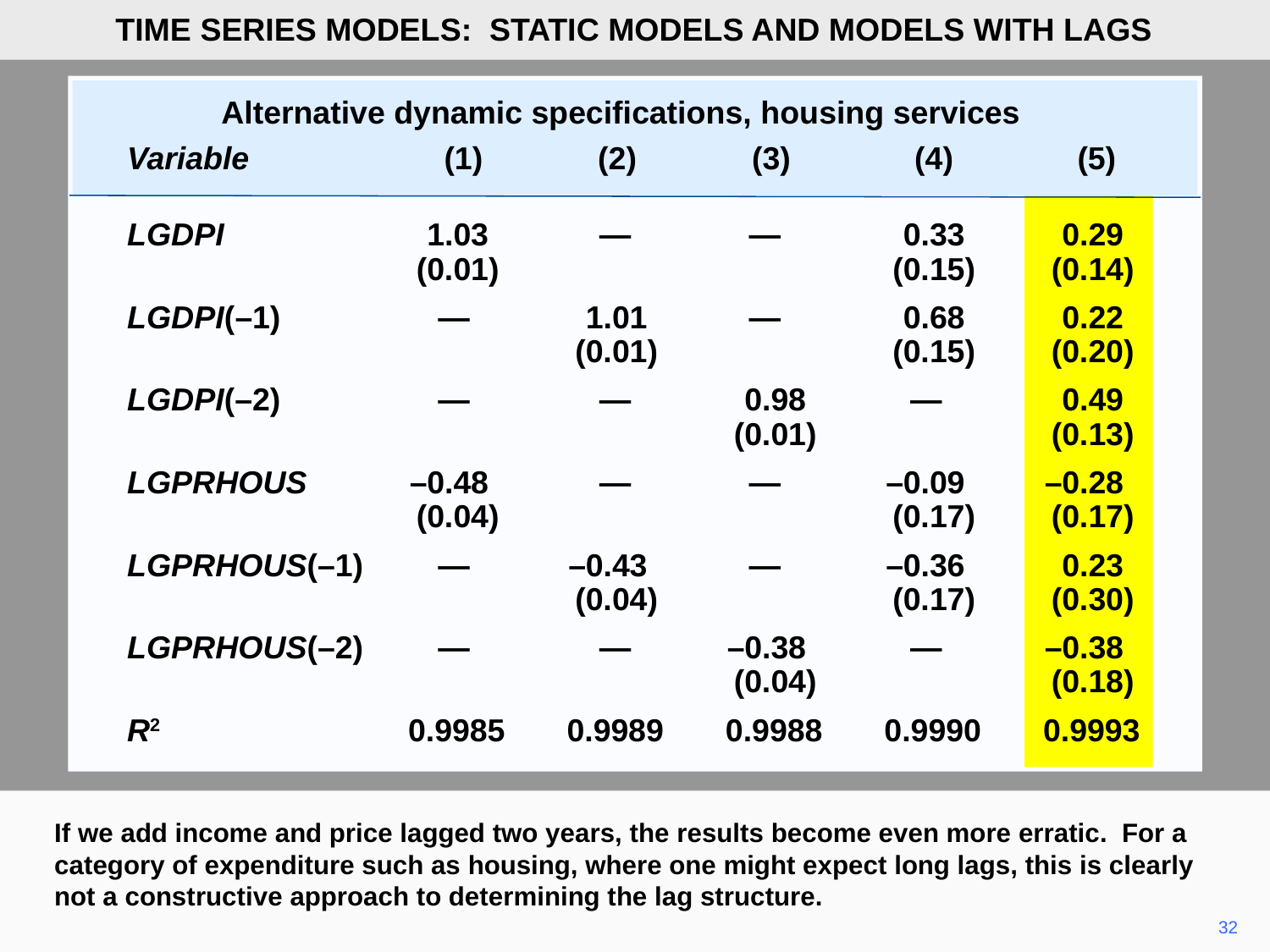

TIME SERIES MODELS:  STATIC MODELS AND MODELS WITH LAGS

Alternative dynamic specifications, housing services
	Variable                      (1)             (2)             (3)              (4)              (5)
	LGDPI	1.03	—	—	0.33	0.29
		(0.01)			(0.15)	(0.14)
	LGDPI(–1)	—	1.01	—	0.68	0.22
			(0.01)		(0.15)	(0.20)
	LGDPI(–2)	—	—	0.98	—	0.49
				(0.01)		(0.13)
	LGPRHOUS	–0.48	—	—	–0.09	–0.28
		(0.04)			(0.17)	(0.17)
	LGPRHOUS(–1)	—	–0.43	—	–0.36	0.23
			(0.04)		(0.17)	(0.30)
	LGPRHOUS(–2)	—	—	–0.38	—	–0.38
				(0.04)		(0.18)
	R2                            0.9985       0.9989       0.9988       0.9990       0.9993

If we add income and price lagged two years, the results become even more erratic.  For a category of expenditure such as housing, where one might expect long lags, this is clearly not a constructive approach to determining the lag structure.
32